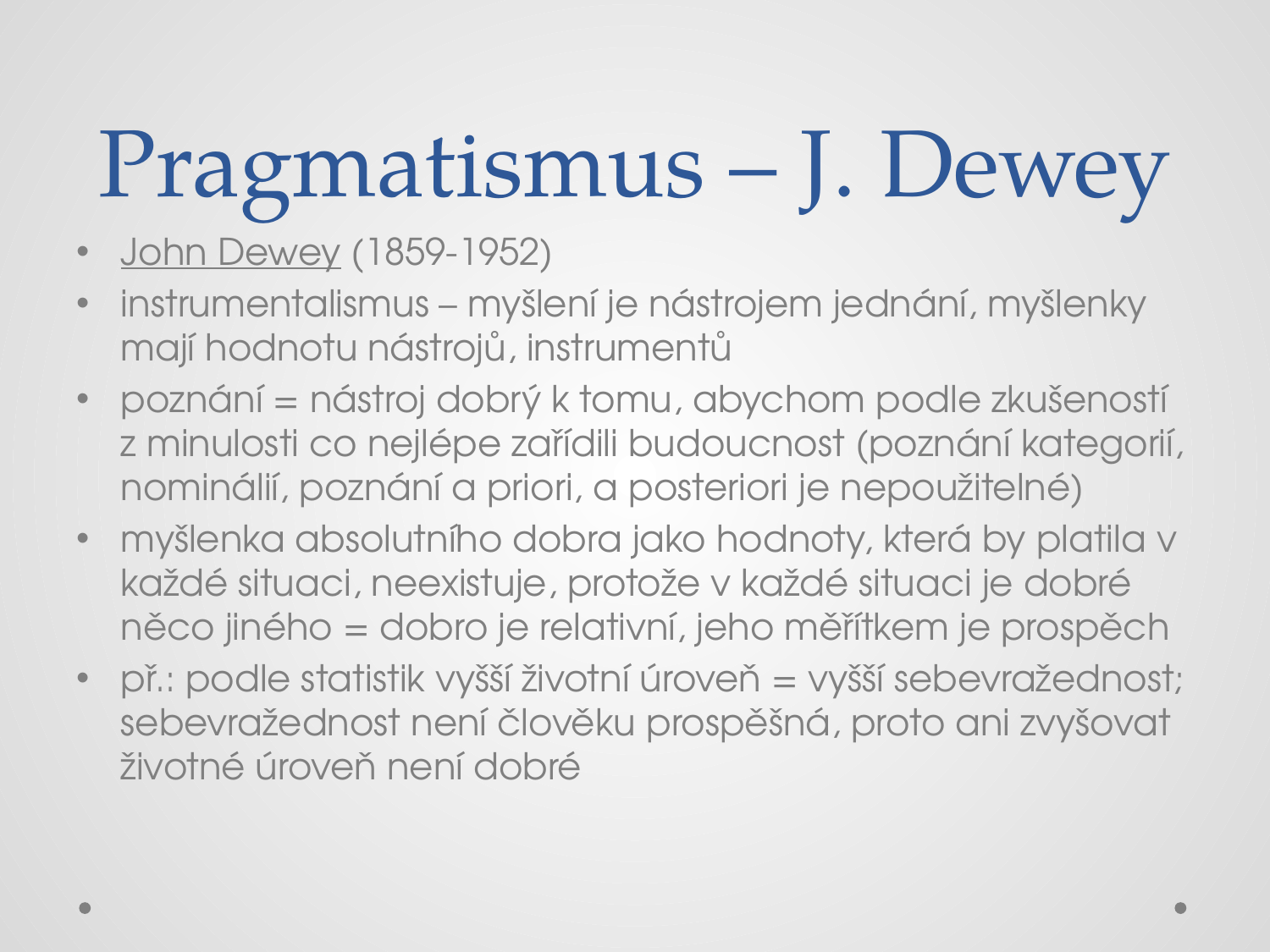

# Pragmatismus – J. Dewey
John Dewey (1859-1952)
instrumentalismus – myšlení je nástrojem jednání, myšlenky mají hodnotu nástrojů, instrumentů
poznání = nástroj dobrý k tomu, abychom podle zkušeností z minulosti co nejlépe zařídili budoucnost (poznání kategorií, nominálií, poznání a priori, a posteriori je nepoužitelné)
myšlenka absolutního dobra jako hodnoty, která by platila v každé situaci, neexistuje, protože v každé situaci je dobré něco jiného = dobro je relativní, jeho měřítkem je prospěch
př.: podle statistik vyšší životní úroveň = vyšší sebevražednost; sebevražednost není člověku prospěšná, proto ani zvyšovat životné úroveň není dobré